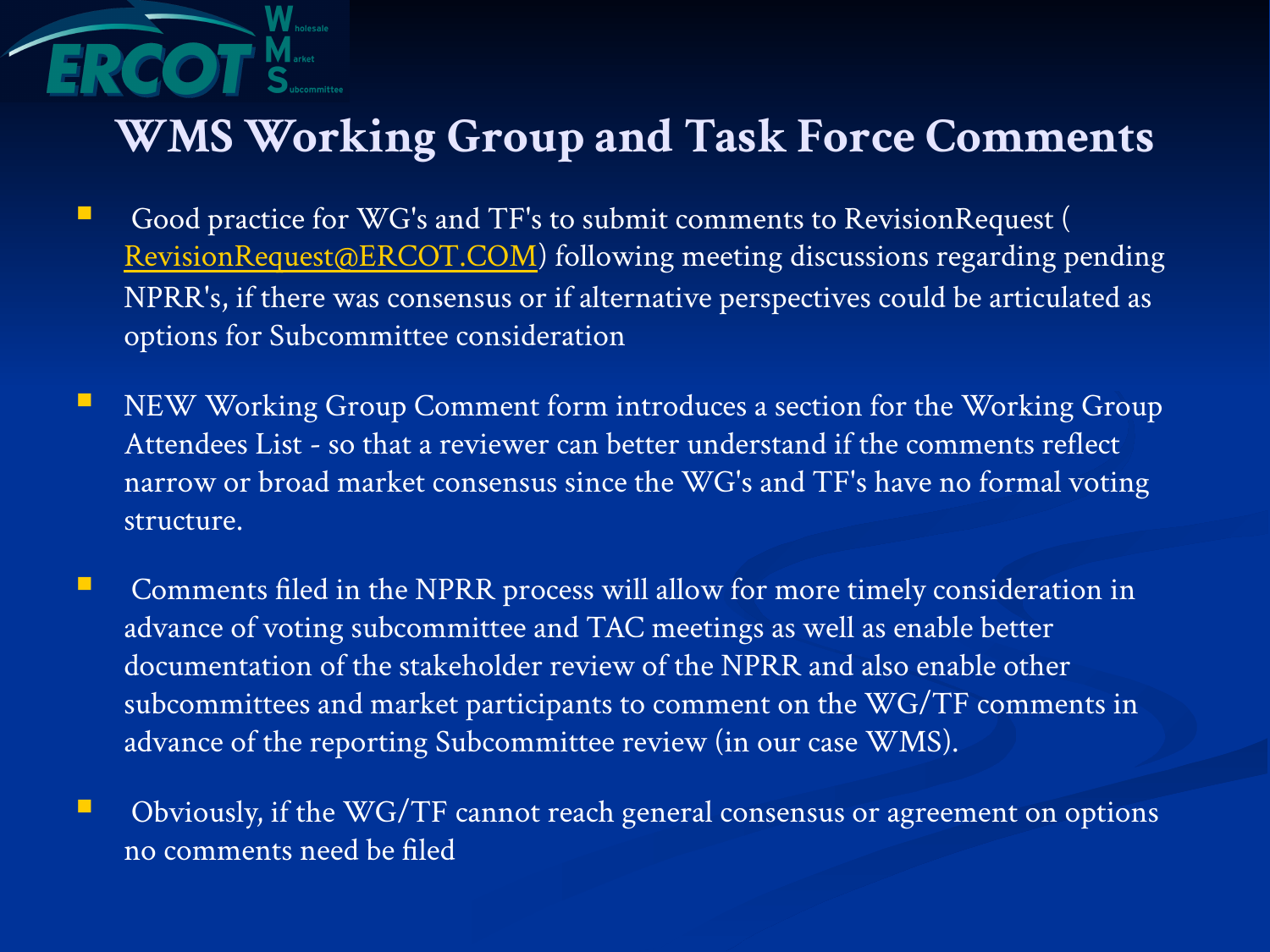

# WMS Working Group and Task Force Comments
 Good practice for WG's and TF's to submit comments to RevisionRequest (RevisionRequest@ERCOT.COM) following meeting discussions regarding pending NPRR's, if there was consensus or if alternative perspectives could be articulated as options for Subcommittee consideration
NEW Working Group Comment form introduces a section for the Working Group Attendees List - so that a reviewer can better understand if the comments reflect narrow or broad market consensus since the WG's and TF's have no formal voting structure.
 Comments filed in the NPRR process will allow for more timely consideration in advance of voting subcommittee and TAC meetings as well as enable better documentation of the stakeholder review of the NPRR and also enable other subcommittees and market participants to comment on the WG/TF comments in advance of the reporting Subcommittee review (in our case WMS).
 Obviously, if the WG/TF cannot reach general consensus or agreement on options no comments need be filed